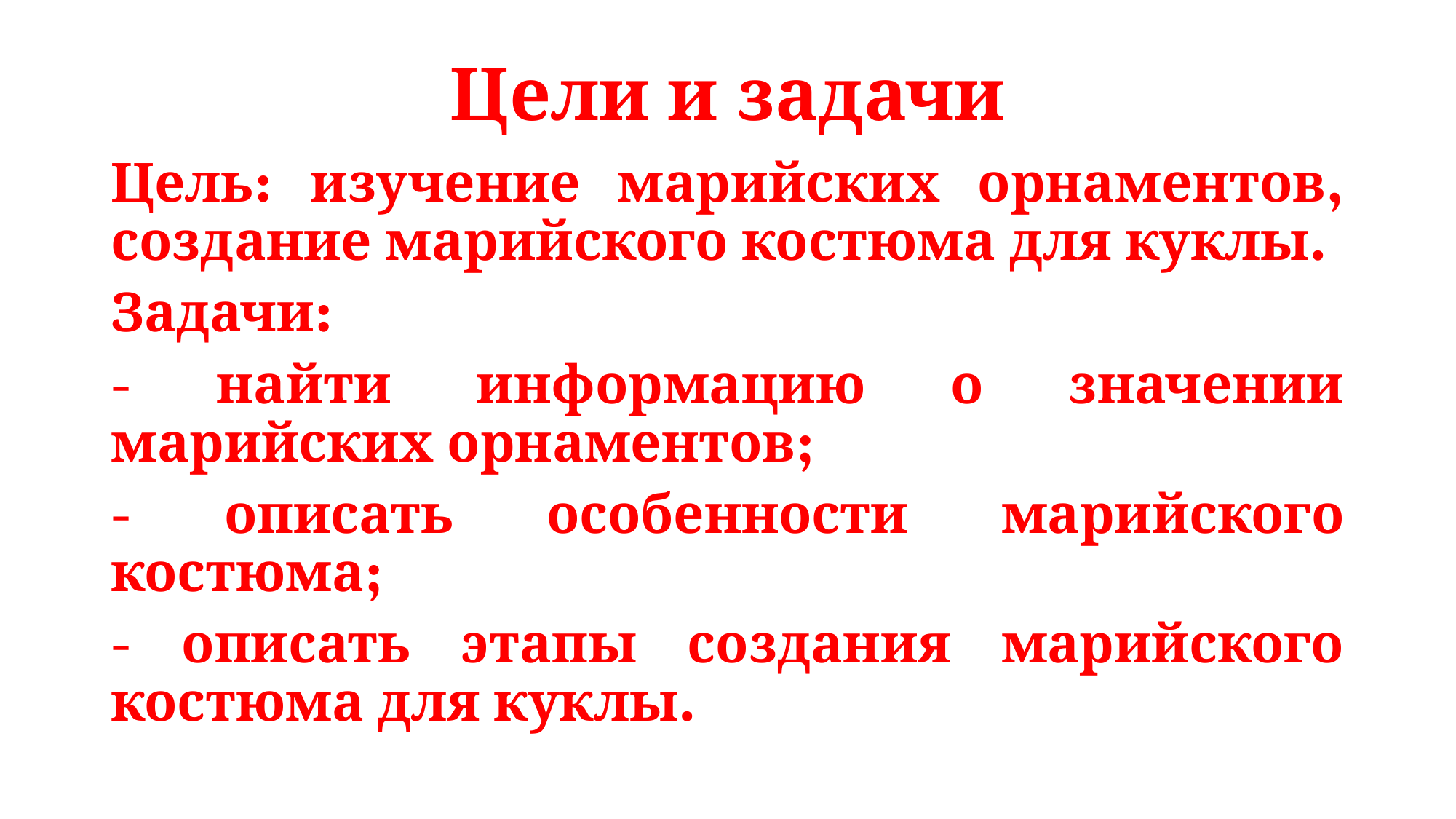

# Цели и задачи
Цель: изучение марийских орнаментов, создание марийского костюма для куклы.
Задачи:
- найти информацию о значении марийских орнаментов;
- описать особенности марийского костюма;
- описать этапы создания марийского костюма для куклы.